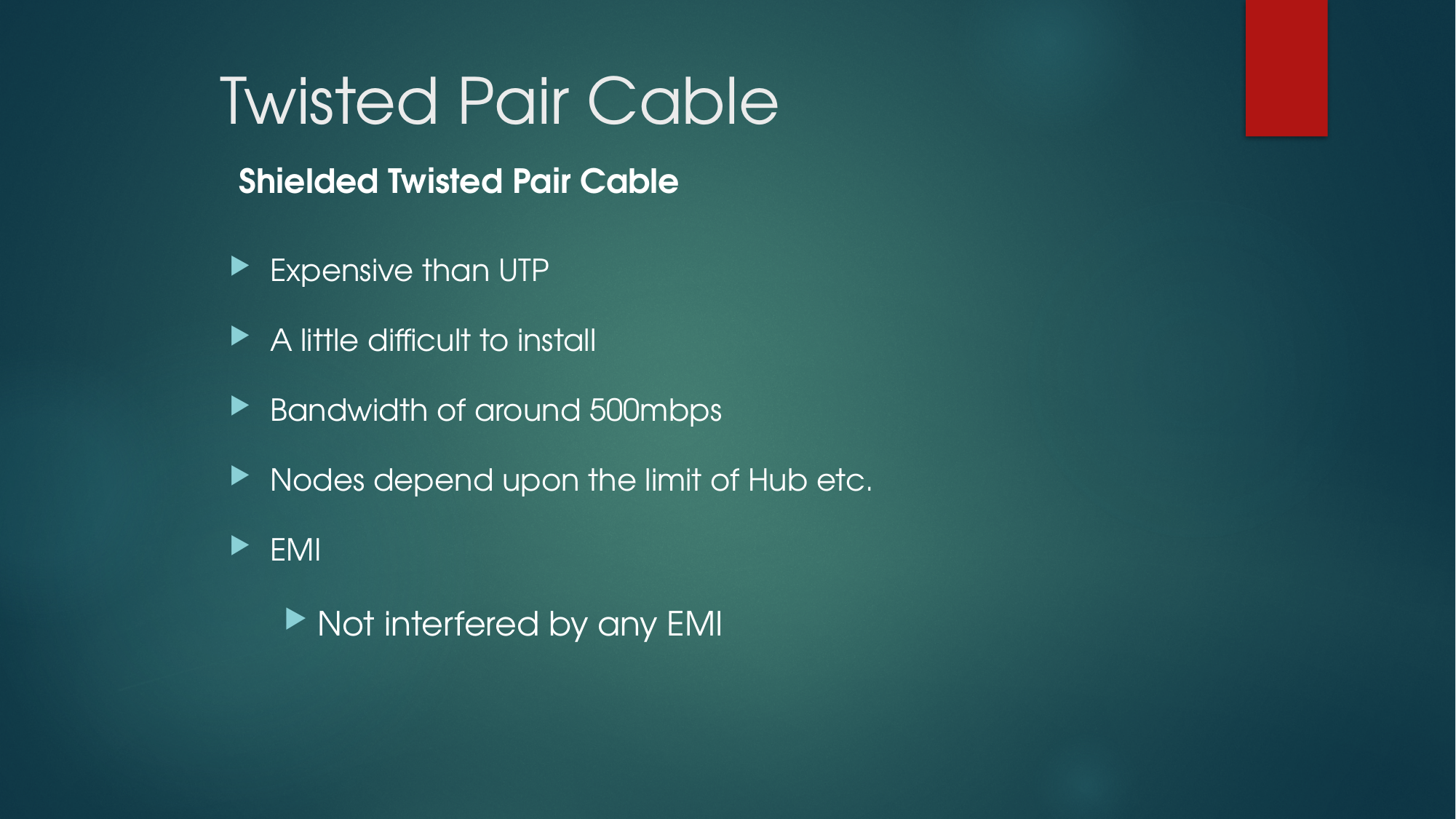

# Twisted Pair Cable
Shielded Twisted Pair Cable
Expensive than UTP
A little difficult to install
Bandwidth of around 500mbps
Nodes depend upon the limit of Hub etc.
EMI
Not interfered by any EMI